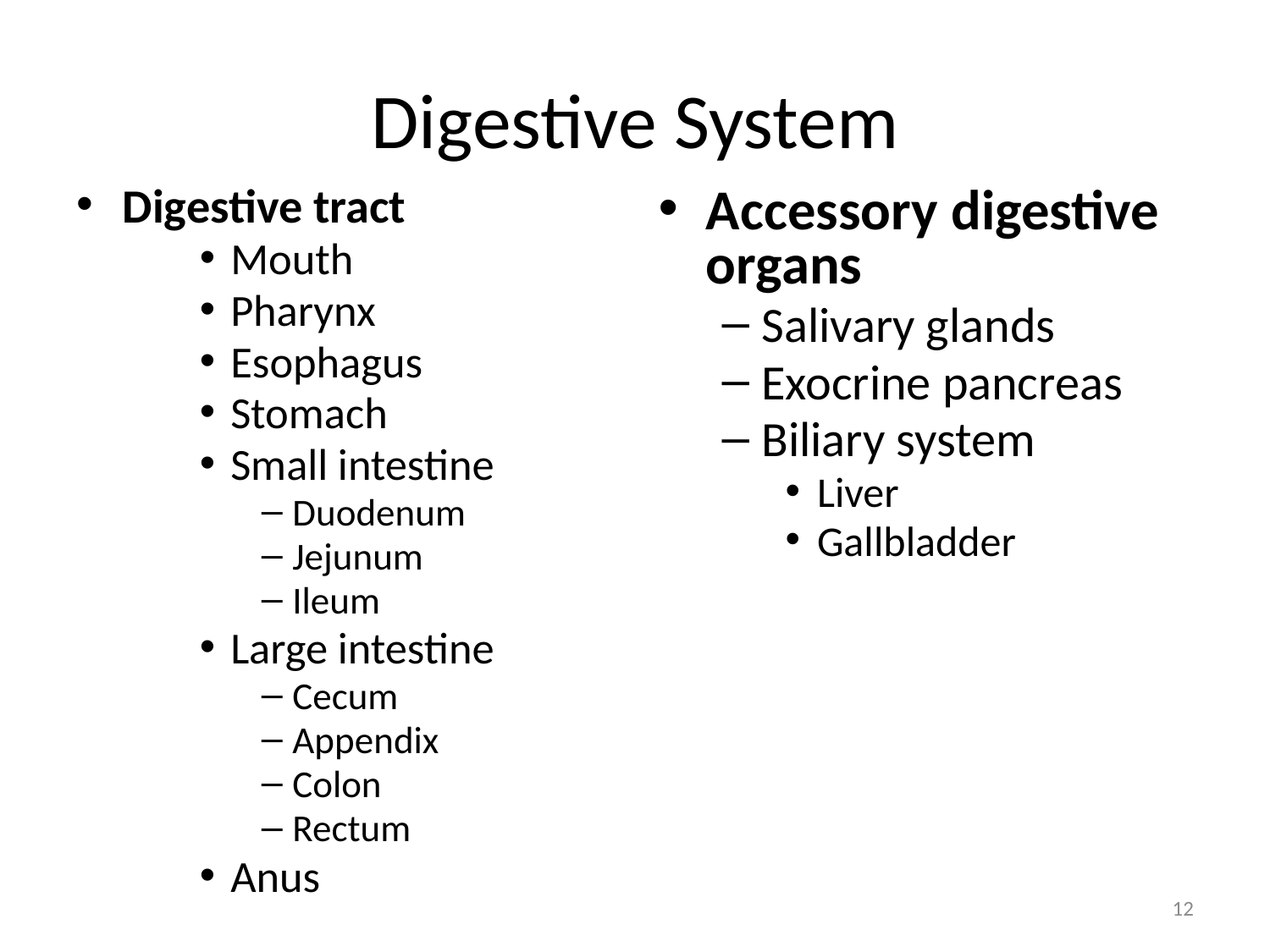

# Digestive System
Digestive tract
Mouth
Pharynx
Esophagus
Stomach
Small intestine
Duodenum
Jejunum
Ileum
Large intestine
Cecum
Appendix
Colon
Rectum
Anus
Accessory digestive organs
Salivary glands
Exocrine pancreas
Biliary system
Liver
Gallbladder
12